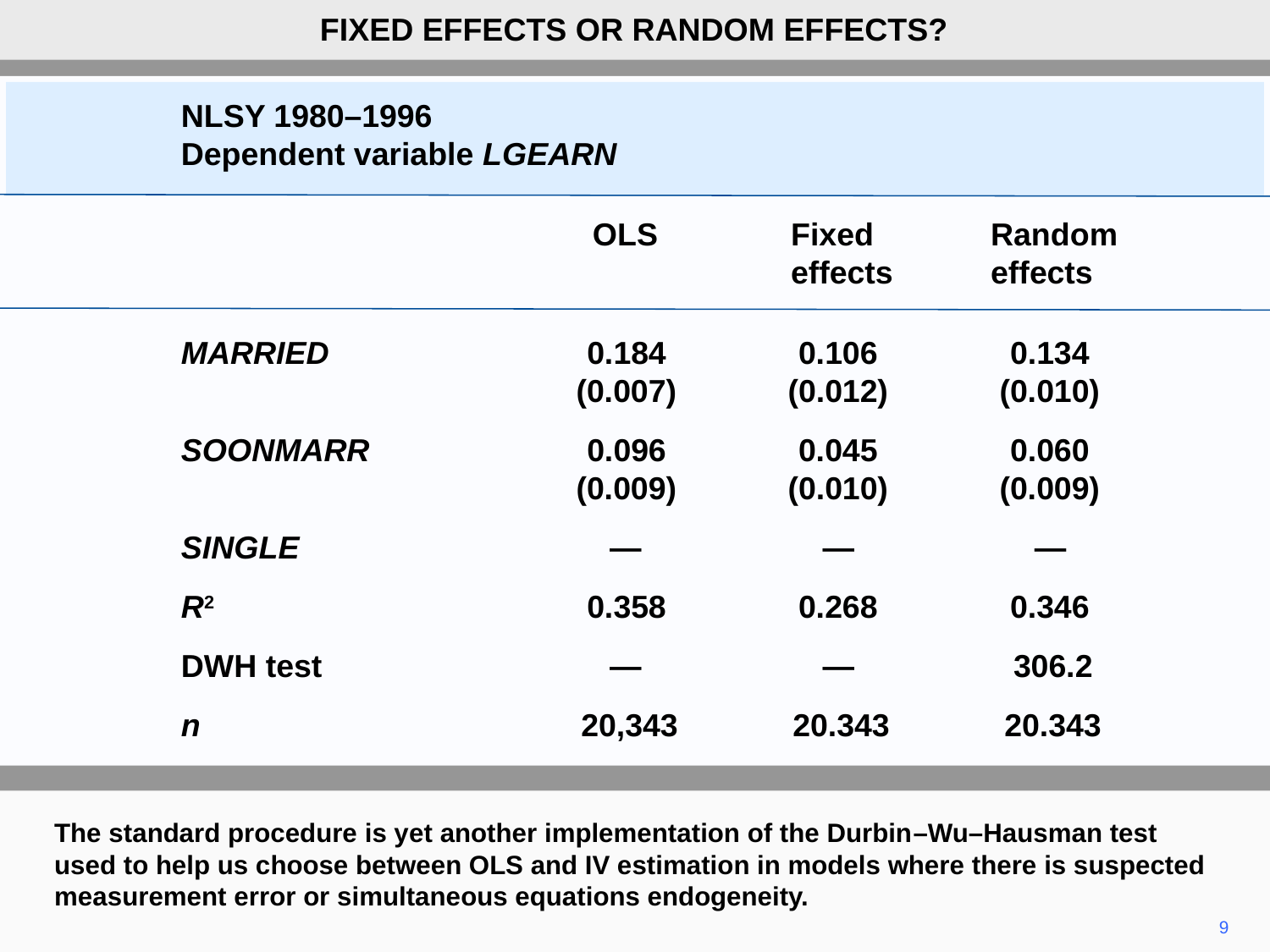

FIXED EFFECTS OR RANDOM EFFECTS?

NLSY 1980–1996
Dependent variable LGEARN
	OLS	Fixed	Random
		effects	effects
MARRIED	0.184	0.106	0.134
	(0.007)	(0.012)	(0.010)
SOONMARR	0.096	0.045	0.060
	(0.009)	(0.010)	(0.009)
SINGLE	—	—	—
R2	0.358	0.268	0.346
DWH test	—	—	306.2
n	20,343	20.343	20.343

The standard procedure is yet another implementation of the Durbin–Wu–Hausman test used to help us choose between OLS and IV estimation in models where there is suspected measurement error or simultaneous equations endogeneity.
9